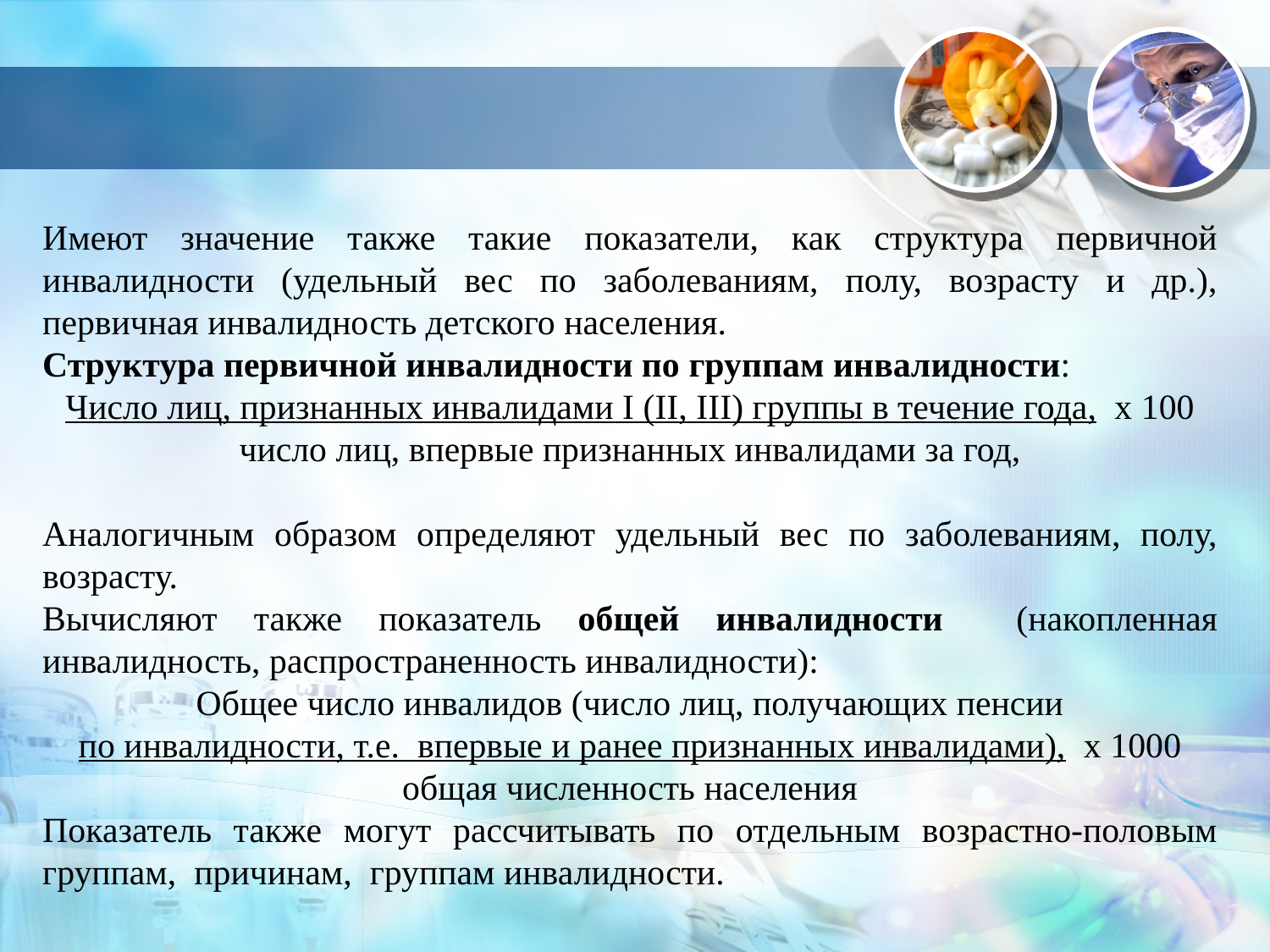

#
Имеют значение также такие показатели, как структура первичной инвалидности (удельный вес по заболеваниям, полу, возрасту и др.), первичная инвалидность детского населения.
Структура первичной инвалидности по группам инвалидности:
Число лиц, признанных инвалидами I (II, III) группы в течение года,  х 100
число лиц, впервые признанных инвалидами за год,

Аналогичным образом определяют удельный вес по заболеваниям, полу, возрасту.
Вычисляют также показатель общей инвалидности  (накопленная инвалидность, распространенность инвалидности):
Общее число инвалидов (число лиц, получающих пенсии
по инвалидности, т.е.  впервые и ранее признанных инвалидами),  х 1000
общая численность населения
Показатель также могут рассчитывать по отдельным возрастно-половым группам,  причинам,  группам инвалидности.